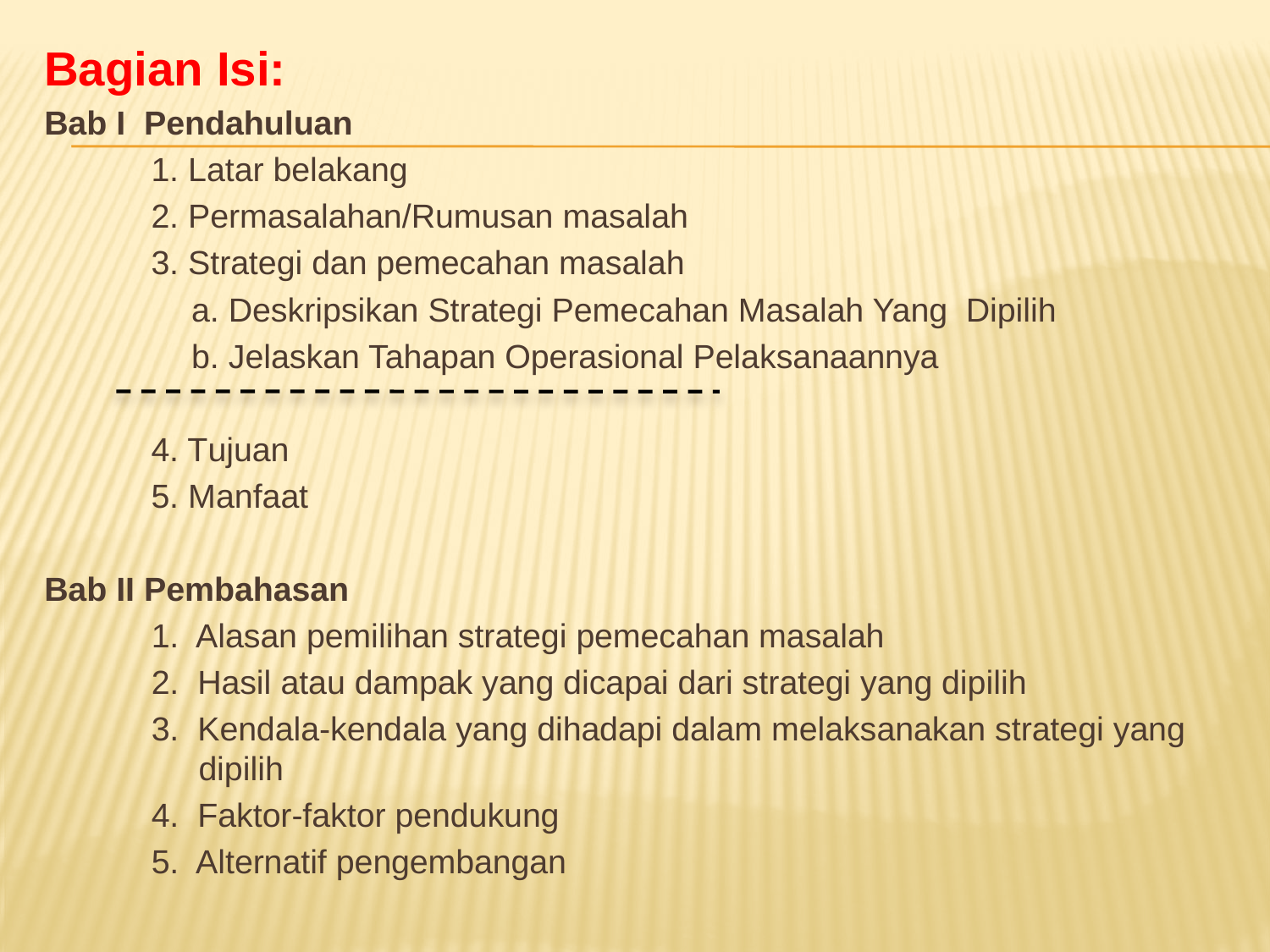

Bagian Isi:
Bab I  Pendahuluan
1. Latar belakang
2. Permasalahan/Rumusan masalah
3. Strategi dan pemecahan masalah
a. Deskripsikan Strategi Pemecahan Masalah Yang  Dipilih
b. Jelaskan Tahapan Operasional Pelaksanaannya

4. Tujuan
5. Manfaat

Bab II Pembahasan
1.  Alasan pemilihan strategi pemecahan masalah
2.  Hasil atau dampak yang dicapai dari strategi yang dipilih
3.  Kendala-kendala yang dihadapi dalam melaksanakan strategi yang dipilih
4.  Faktor-faktor pendukung
5.  Alternatif pengembangan